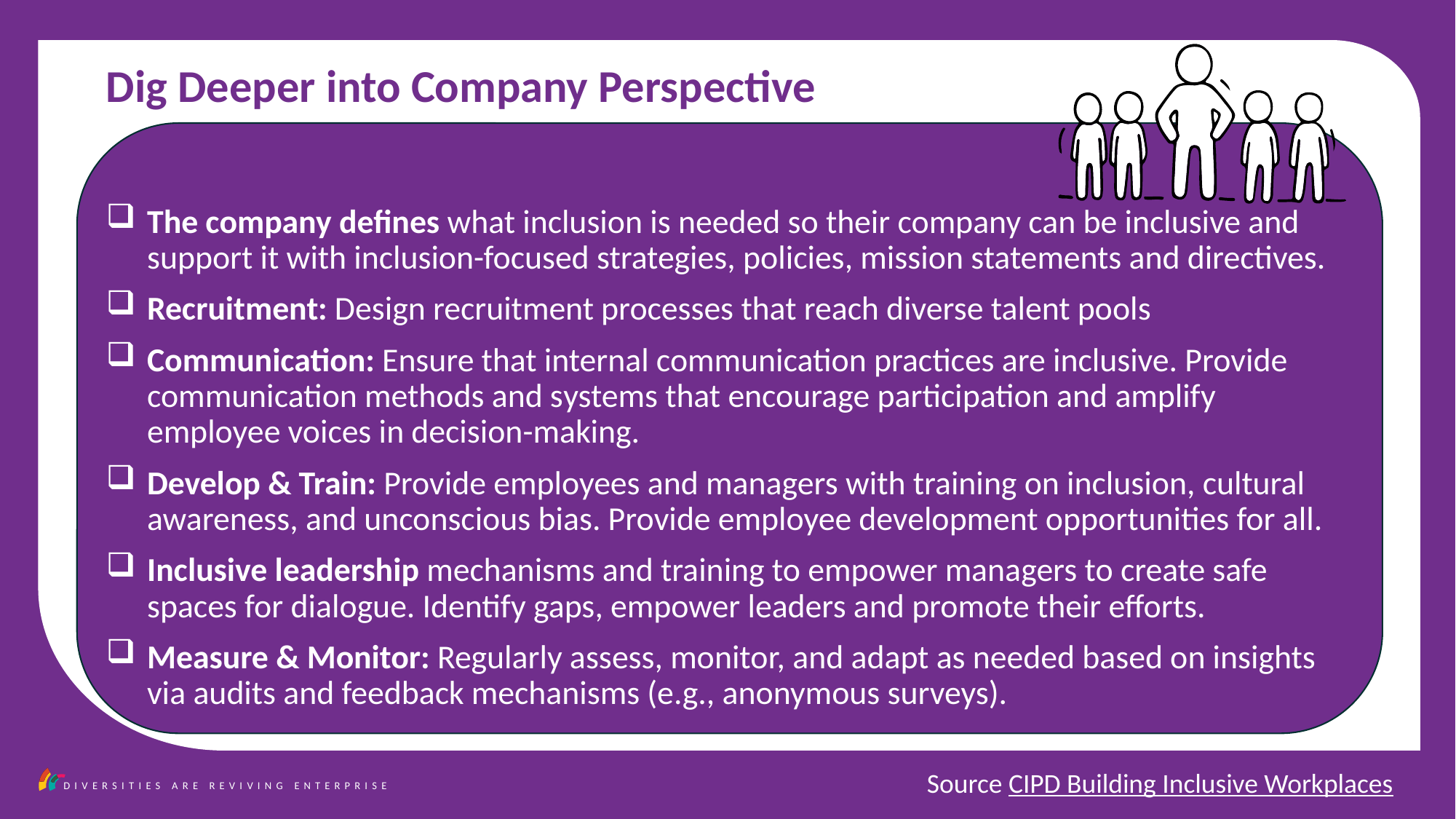

Dig Deeper into Company Perspective

The company defines what inclusion is needed so their company can be inclusive and support it with inclusion-focused strategies, policies, mission statements and directives.
Recruitment: Design recruitment processes that reach diverse talent pools
Communication: Ensure that internal communication practices are inclusive. Provide communication methods and systems that encourage participation and amplify employee voices in decision-making.
Develop & Train: Provide employees and managers with training on inclusion, cultural awareness, and unconscious bias. Provide employee development opportunities for all.
Inclusive leadership mechanisms and training to empower managers to create safe spaces for dialogue. Identify gaps, empower leaders and promote their efforts.
Measure & Monitor: Regularly assess, monitor, and adapt as needed based on insights via audits and feedback mechanisms (e.g., anonymous surveys).
Source CIPD Building Inclusive Workplaces